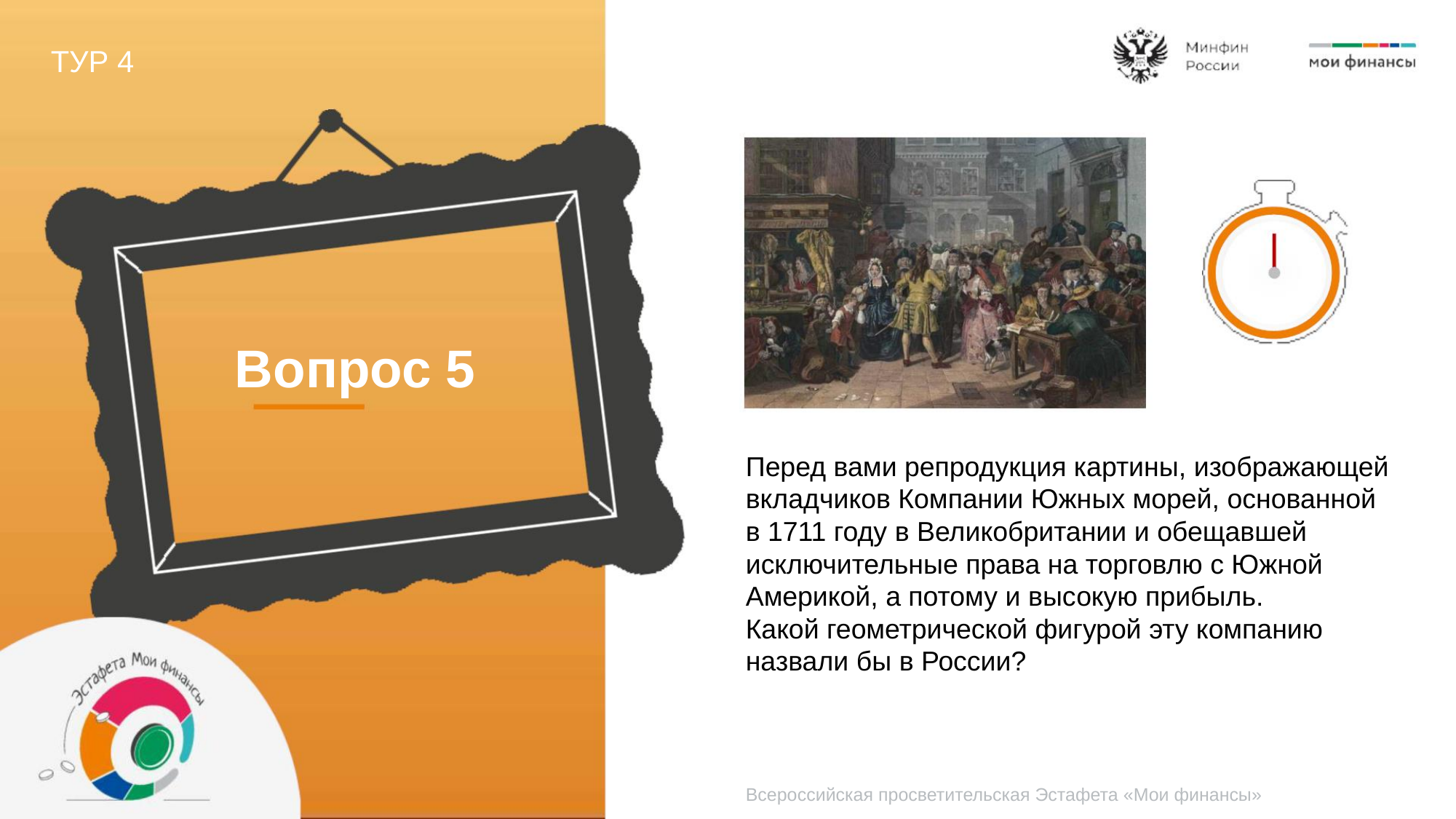

ТУР 4
Вопрос 5
Перед вами репродукция картины, изображающей
вкладчиков Компании Южных морей, основанной
в 1711 году в Великобритании и обещавшей
исключительные права на торговлю с Южной
Америкой, а потому и высокую прибыль.
Какой геометрической фигурой эту компанию
назвали бы в России?
Всероссийская просветительская Эстафета «Мои финансы»